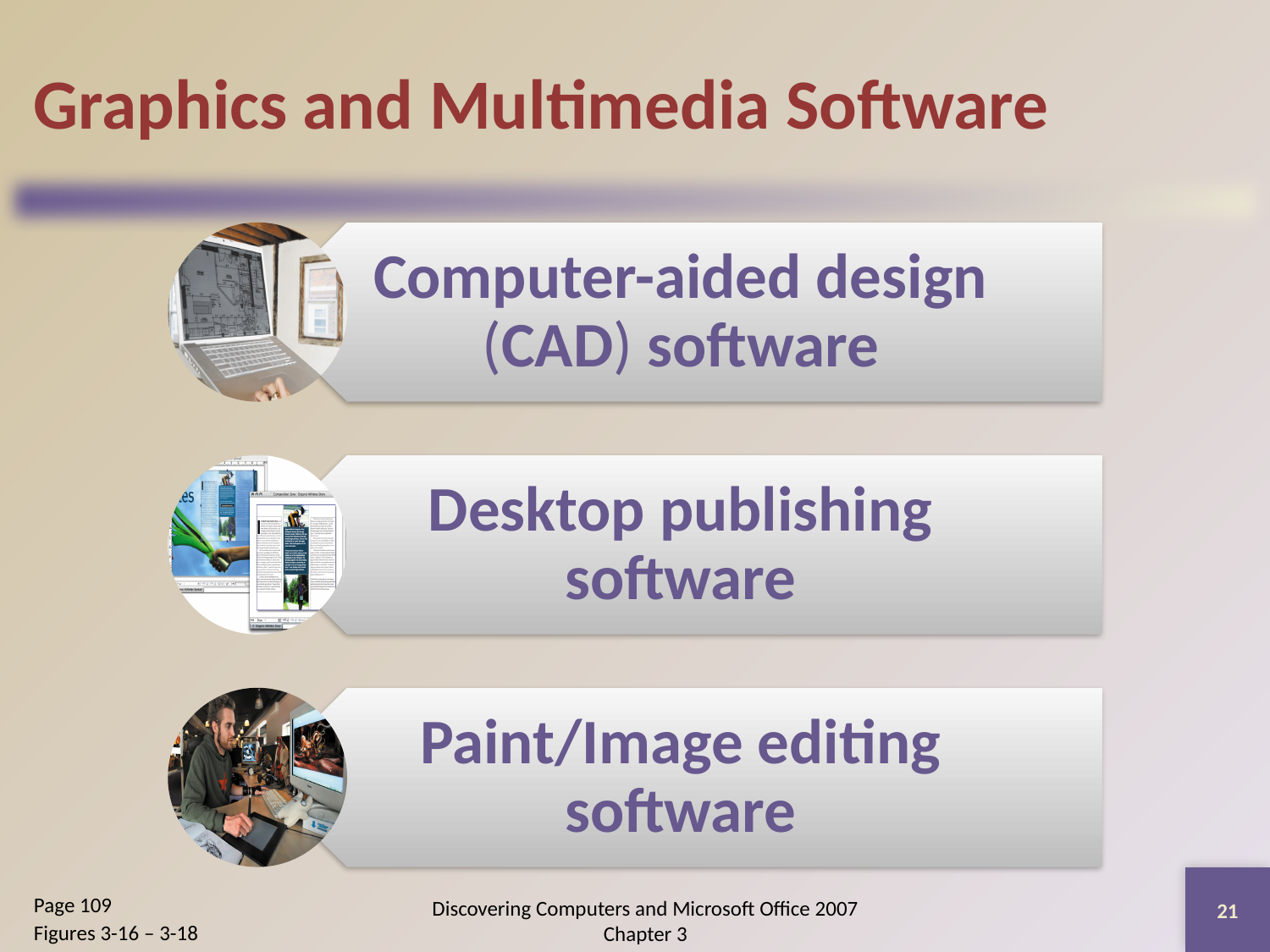

# Graphics and Multimedia Software
Computer-aided design (CAD) software
Desktop publishing software
Paint/Image editing software
21
Page 109
Figures 3-16 – 3-18
Discovering Computers and Microsoft Office 2007
Chapter 3